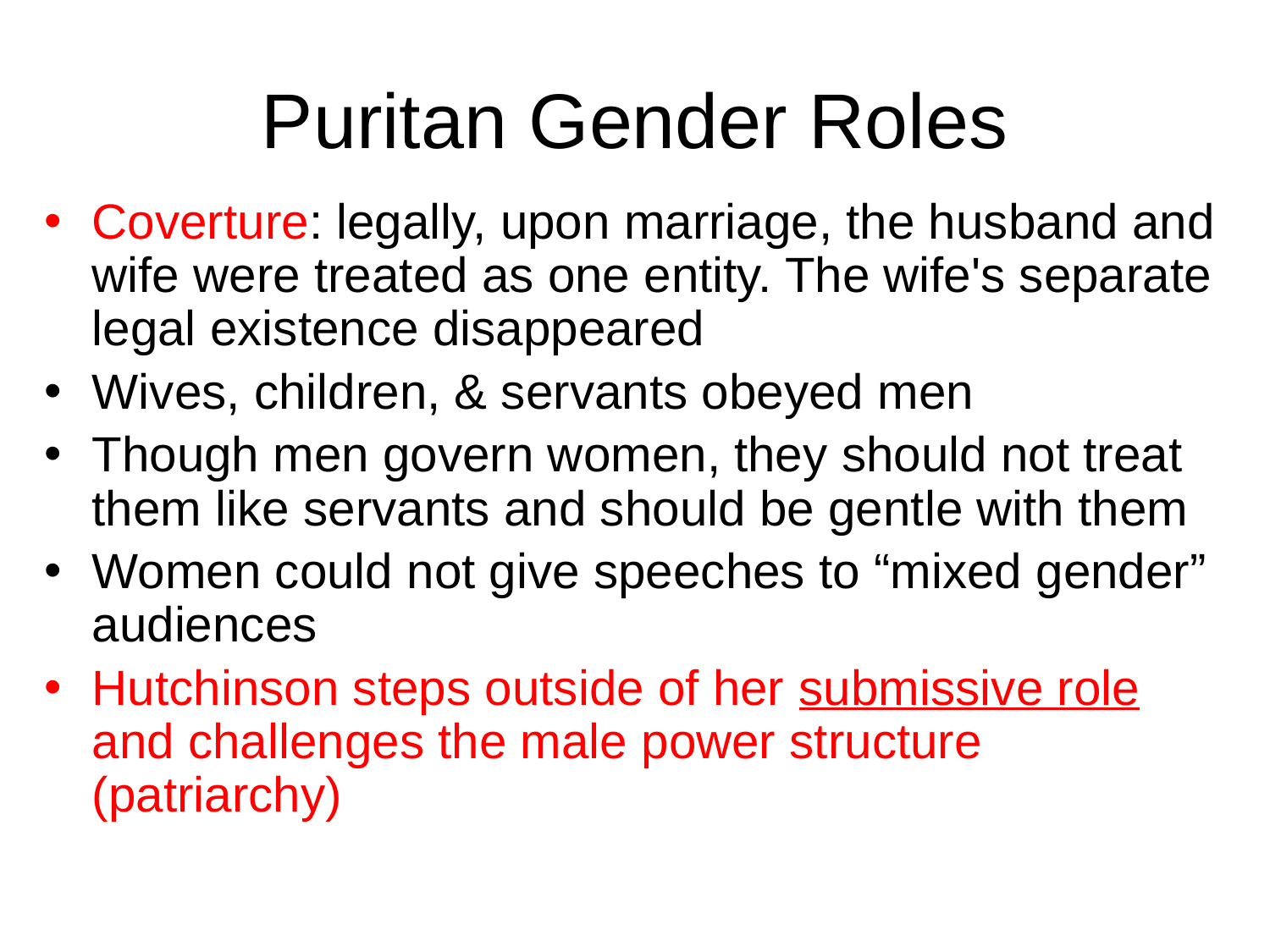

# Puritan Gender Roles
Coverture: legally, upon marriage, the husband and wife were treated as one entity. The wife's separate legal existence disappeared
Wives, children, & servants obeyed men
Though men govern women, they should not treat them like servants and should be gentle with them
Women could not give speeches to “mixed gender” audiences
Hutchinson steps outside of her submissive role and challenges the male power structure (patriarchy)